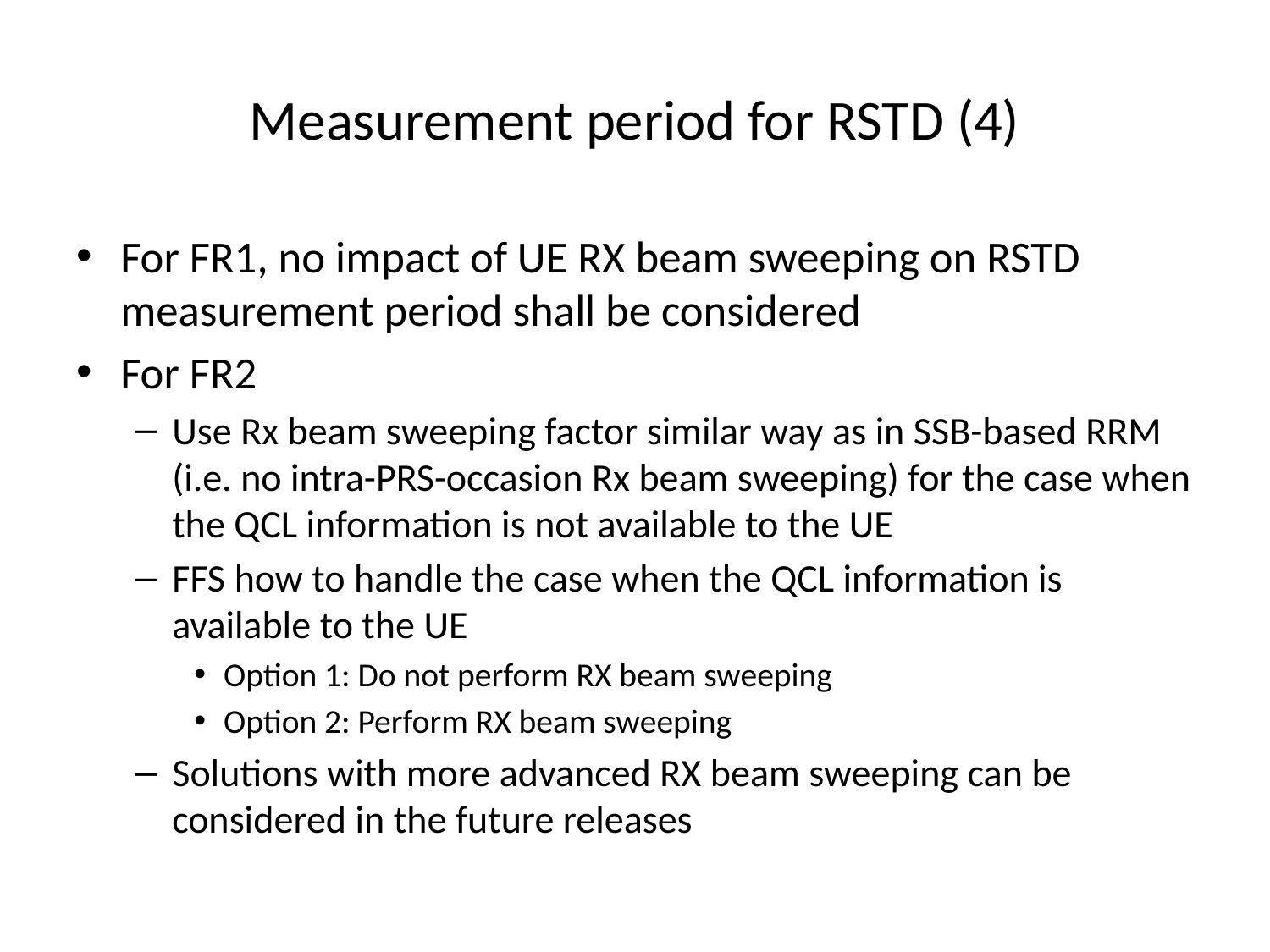

# Measurement period for RSTD (4)
For FR1, no impact of UE RX beam sweeping on RSTD measurement period shall be considered
For FR2
Use Rx beam sweeping factor similar way as in SSB-based RRM (i.e. no intra-PRS-occasion Rx beam sweeping) for the case when the QCL information is not available to the UE
FFS how to handle the case when the QCL information is available to the UE
Option 1: Do not perform RX beam sweeping
Option 2: Perform RX beam sweeping
Solutions with more advanced RX beam sweeping can be considered in the future releases